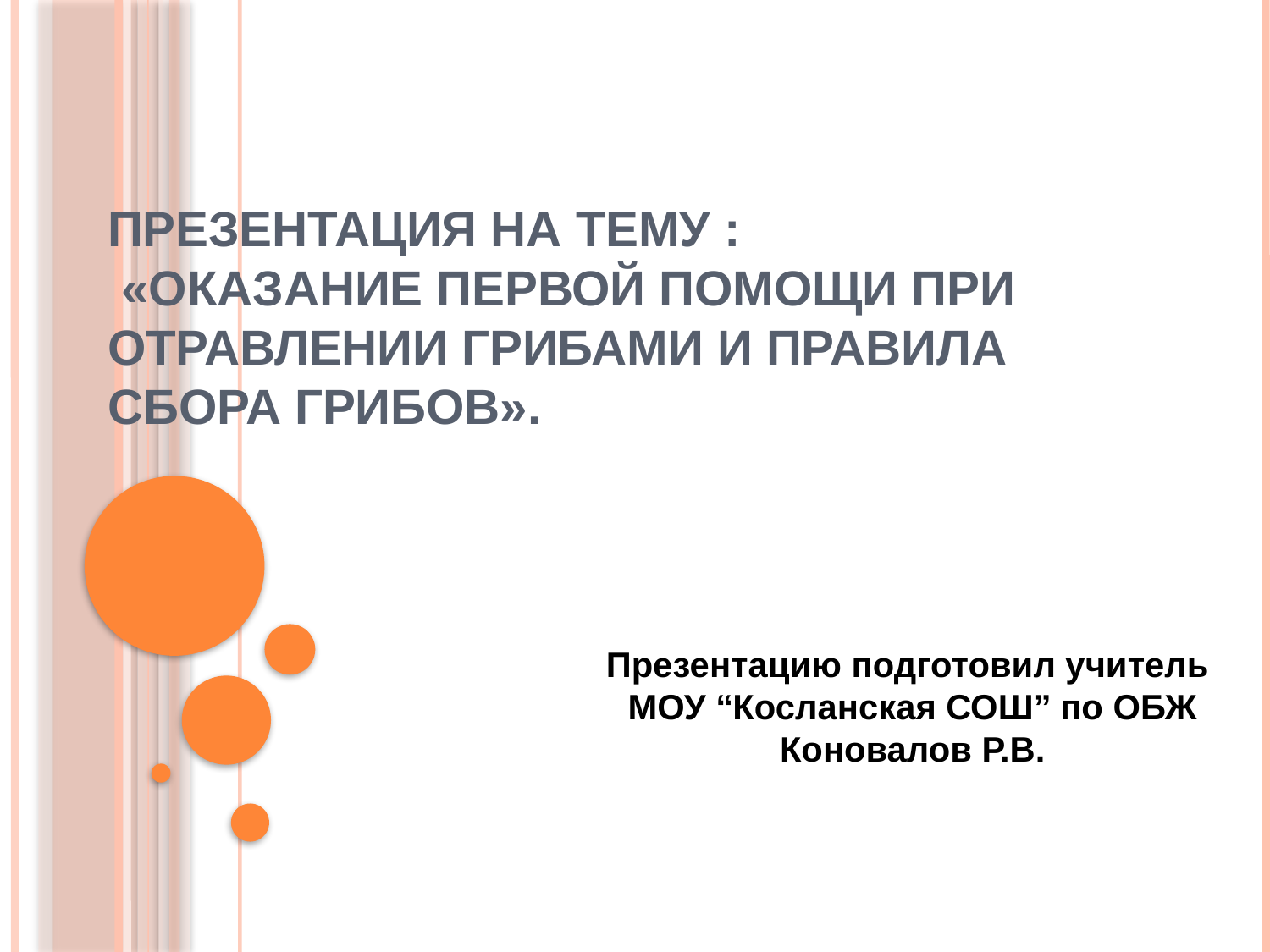

# Презентация на тему : «Оказание первой помощи при отравлении грибами и правила сбора грибов».
Презентацию подготовил учитель
МОУ “Косланская СОШ” по ОБЖ
 Коновалов Р.В.